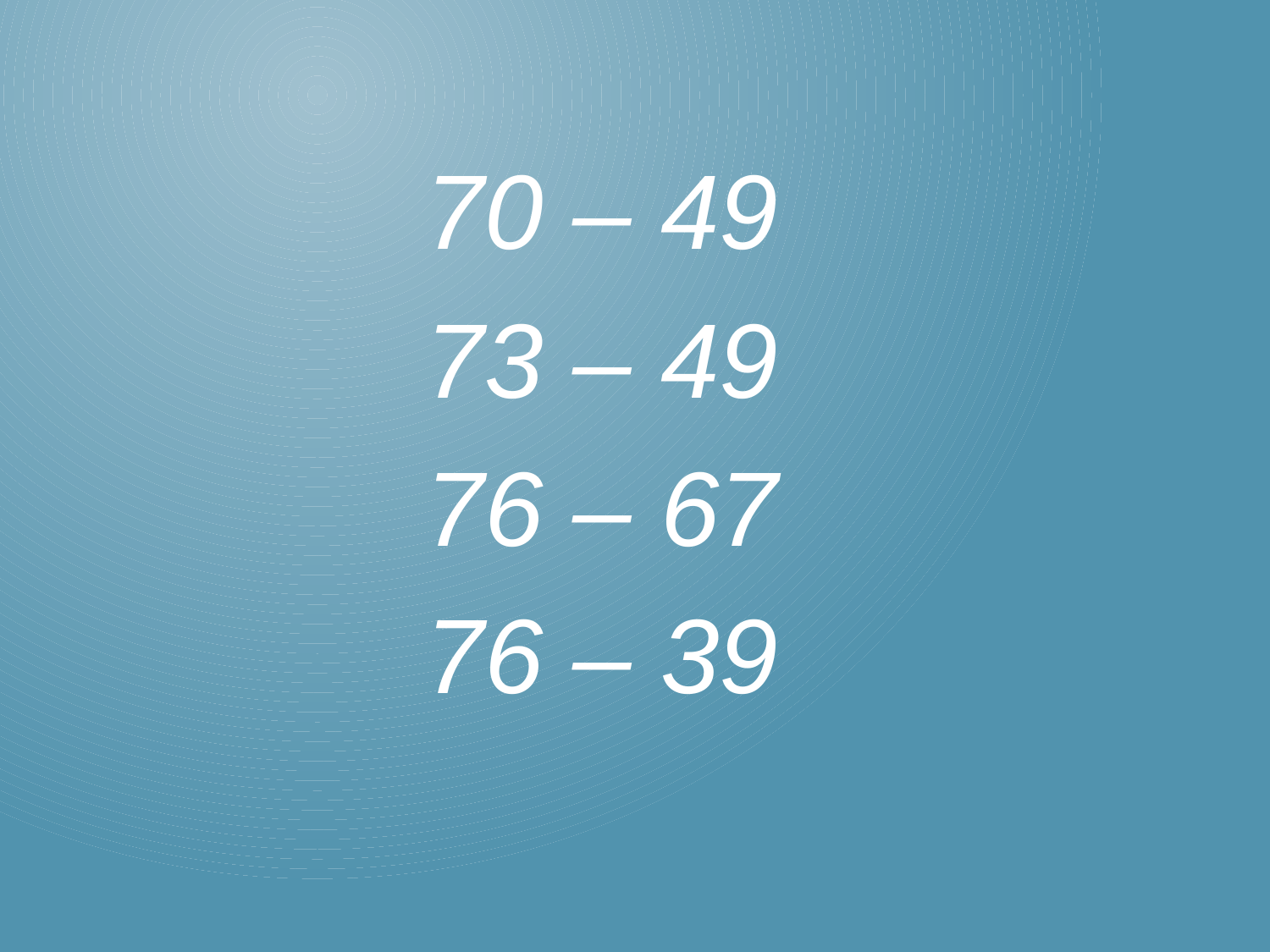

70 – 49
73 – 49
76 – 67
76 – 39